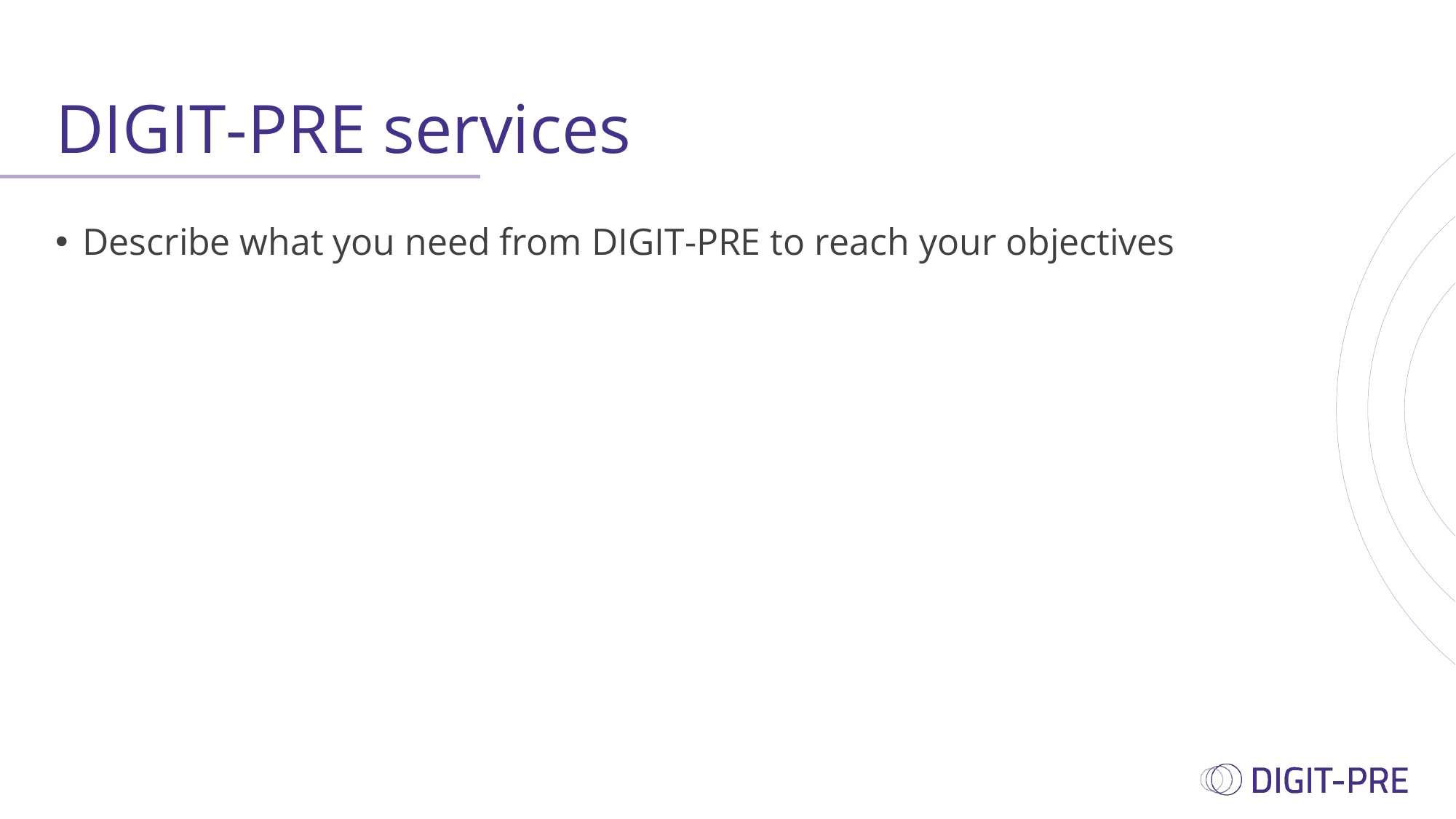

# DIGIT-PRE services
Describe what you need from DIGIT-PRE to reach your objectives